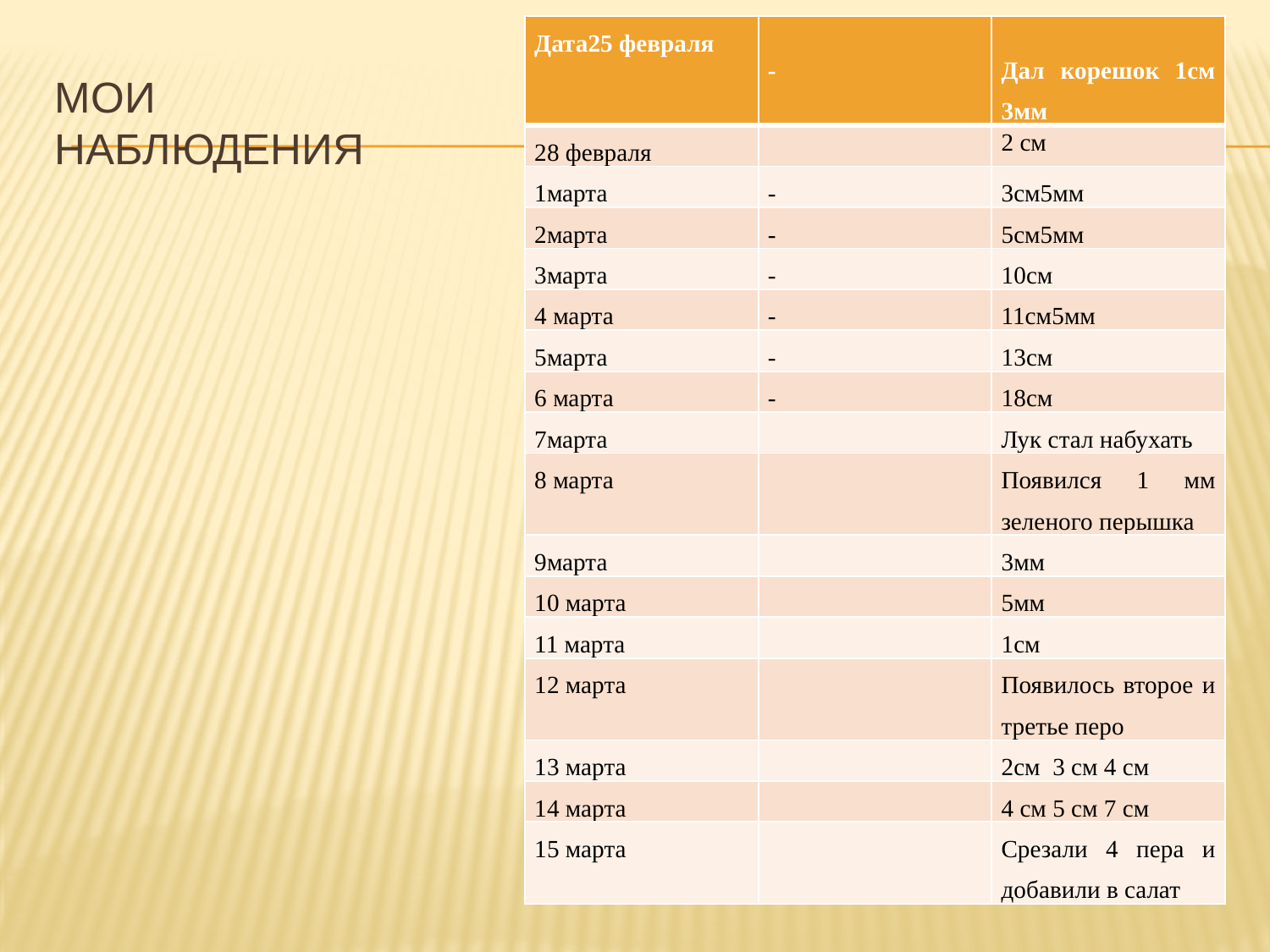

| Дата25 февраля | - | Дал корешок 1см 3мм |
| --- | --- | --- |
| 28 февраля |  | 2 см |
| 1марта | - | 3см5мм |
| 2марта | - | 5см5мм |
| 3марта | - | 10см |
| 4 марта | - | 11см5мм |
| 5марта | - | 13см |
| 6 марта | - | 18см |
| 7марта |  | Лук стал набухать |
| 8 марта |  | Появился 1 мм зеленого перышка |
| 9марта |  | 3мм |
| 10 марта |  | 5мм |
| 11 марта |  | 1см |
| 12 марта |  | Появилось второе и третье перо |
| 13 марта |  | 2см 3 см 4 см |
| 14 марта |  | 4 см 5 см 7 см |
| 15 марта |  | Срезали 4 пера и добавили в салат |
# Мои наблюдения